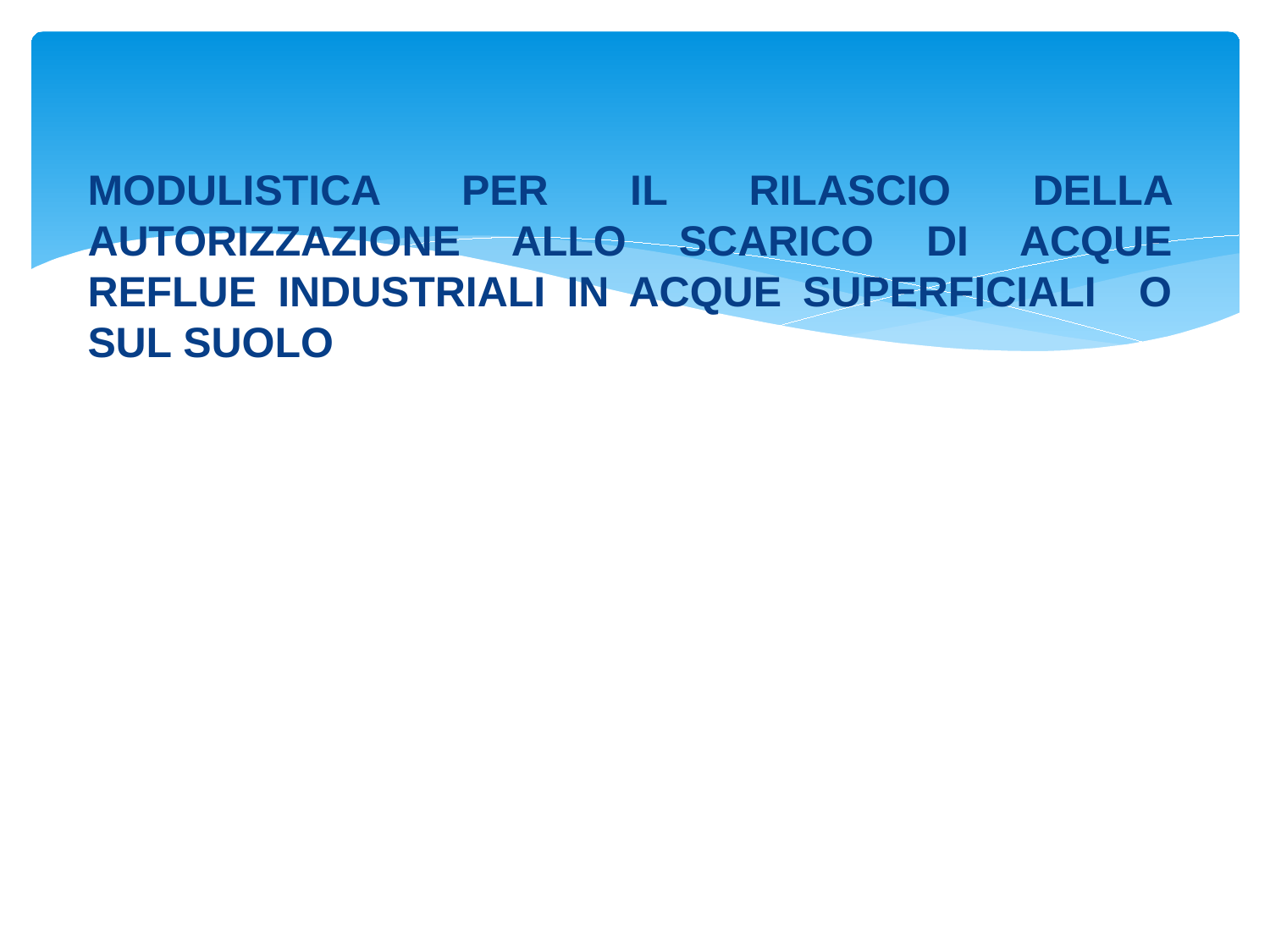

MODULISTICA PER IL RILASCIO DELLA AUTORIZZAZIONE ALLO SCARICO DI ACQUE REFLUE INDUSTRIALI IN ACQUE SUPERFICIALI  O SUL SUOLO